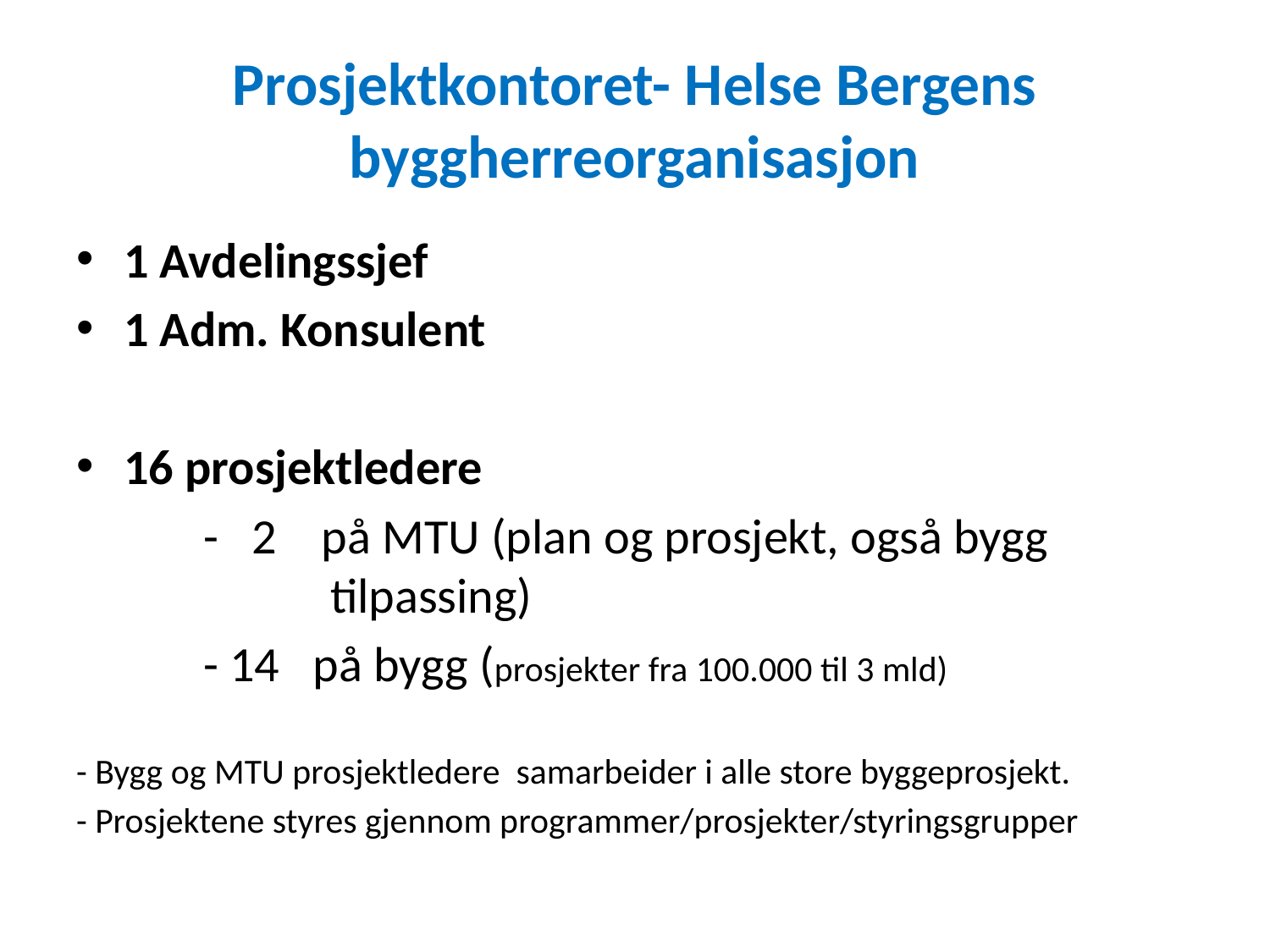

# Prosjektkontoret- Helse Bergens byggherreorganisasjon
1 Avdelingssjef
1 Adm. Konsulent

16 prosjektledere
 	-   2    på MTU (plan og prosjekt, også bygg                 		tilpassing)
	- 14   på bygg (prosjekter fra 100.000 til 3 mld)

- Bygg og MTU prosjektledere  samarbeider i alle store byggeprosjekt.
- Prosjektene styres gjennom programmer/prosjekter/styringsgrupper